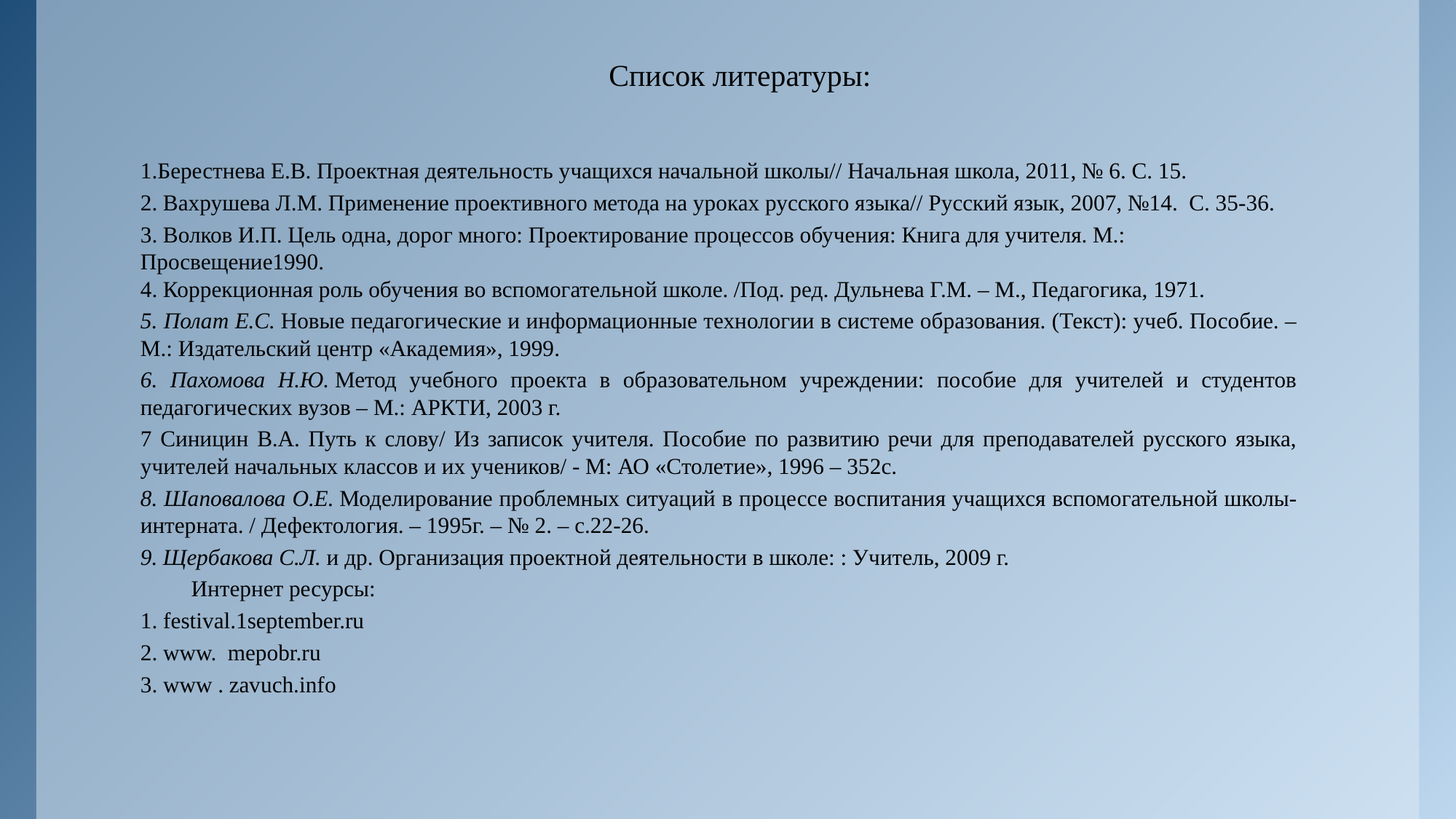

# Список литературы:

1.Берестнева Е.В. Проектная деятельность учащихся начальной школы// Начальная школа, 2011, № 6. С. 15.
2. Вахрушева Л.М. Применение проективного метода на уроках русского языка// Русский язык, 2007, №14.  С. 35-36.
3. Волков И.П. Цель одна, дорог много: Проектирование процессов обучения: Книга для учителя. М.: Просвещение1990.
4. Коррекционная роль обучения во вспомогательной школе. /Под. ред. Дульнева Г.М. – М., Педагогика, 1971.
5. Полат Е.С. Новые педагогические и информационные технологии в системе образования. (Текст): учеб. Пособие. – М.: Издательский центр «Академия», 1999.
6. Пахомова Н.Ю. Метод учебного проекта в образовательном учреждении: пособие для учителей и студентов педагогических вузов – М.: АРКТИ, 2003 г.
7 Синицин В.А. Путь к слову/ Из записок учителя. Пособие по развитию речи для преподавателей русского языка, учителей начальных классов и их учеников/ - М: АО «Столетие», 1996 – 352с.
8. Шаповалова О.Е. Моделирование проблемных ситуаций в процессе воспитания учащихся вспомогательной школы-интерната. / Дефектология. – 1995г. – № 2. – с.22-26.
9. Щербакова С.Л. и др. Организация проектной деятельности в школе: : Учитель, 2009 г.
         Интернет ресурсы:
1. festival.1september.ru
2. www.  mepobr.ru
3. www . zavuch.info